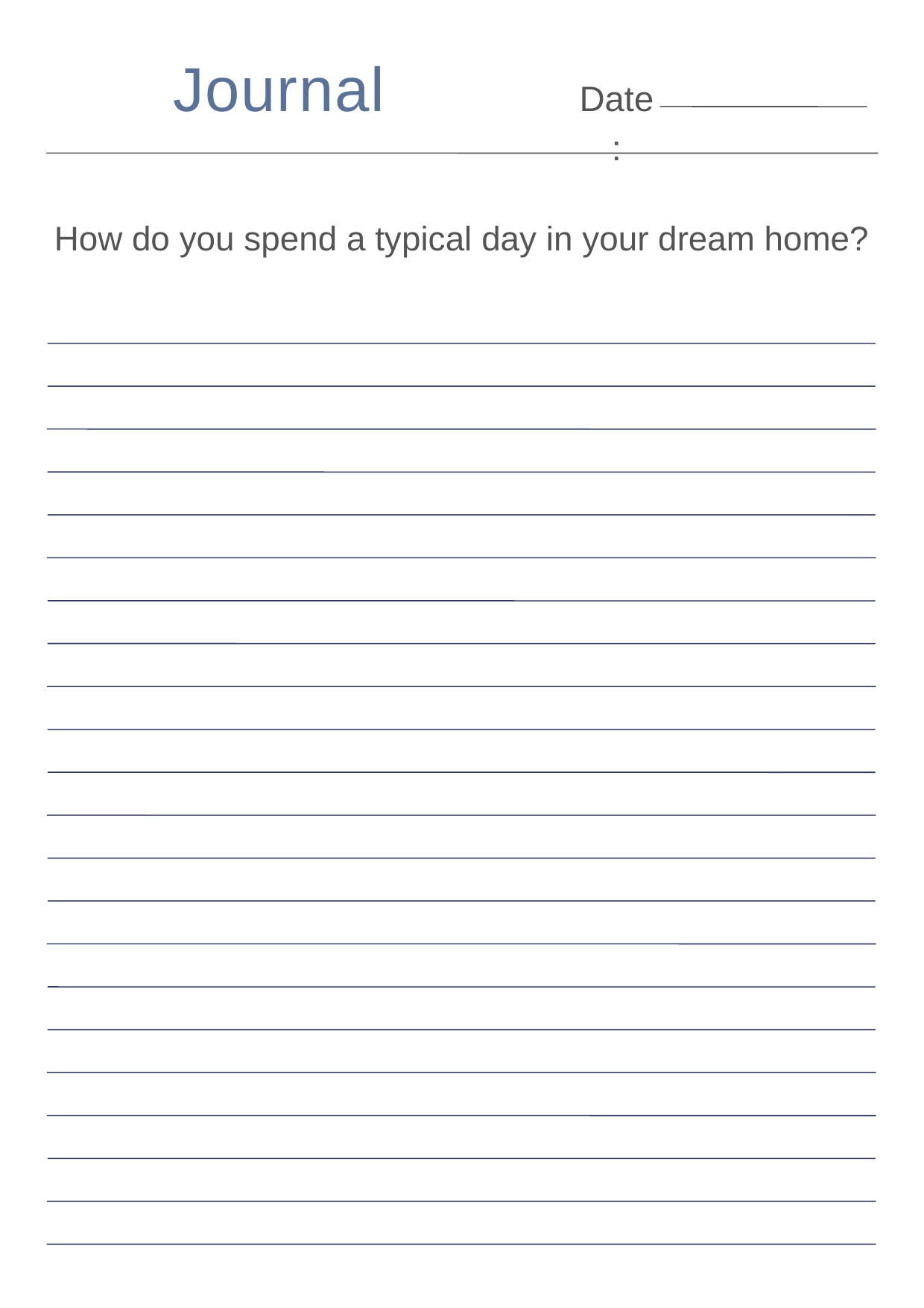

Journal
Date:

How do you spend a typical day in your dream home?